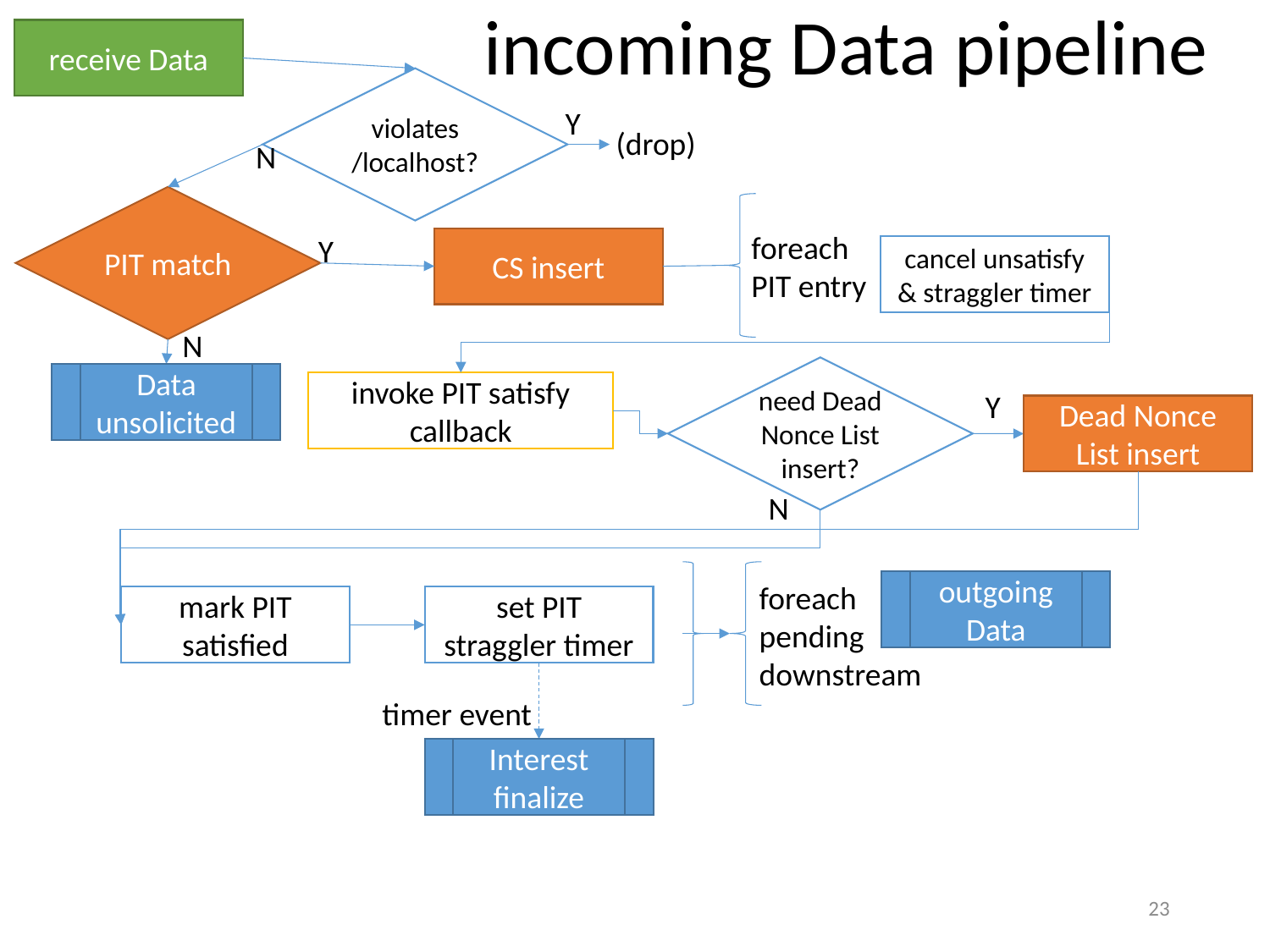

# incoming Data pipeline
receive Data
violates /localhost?
Y
(drop)
N
PIT match

foreach
PIT entry
Y
CS insert
cancel unsatisfy & straggler timer
N
need Dead Nonce List insert?
Data unsolicited
invoke PIT satisfy callback
Y
Dead Nonce List insert
N

outgoing Data
foreach
pending
downstream
mark PIT satisfied
set PIT straggler timer
timer event
Interest finalize
23